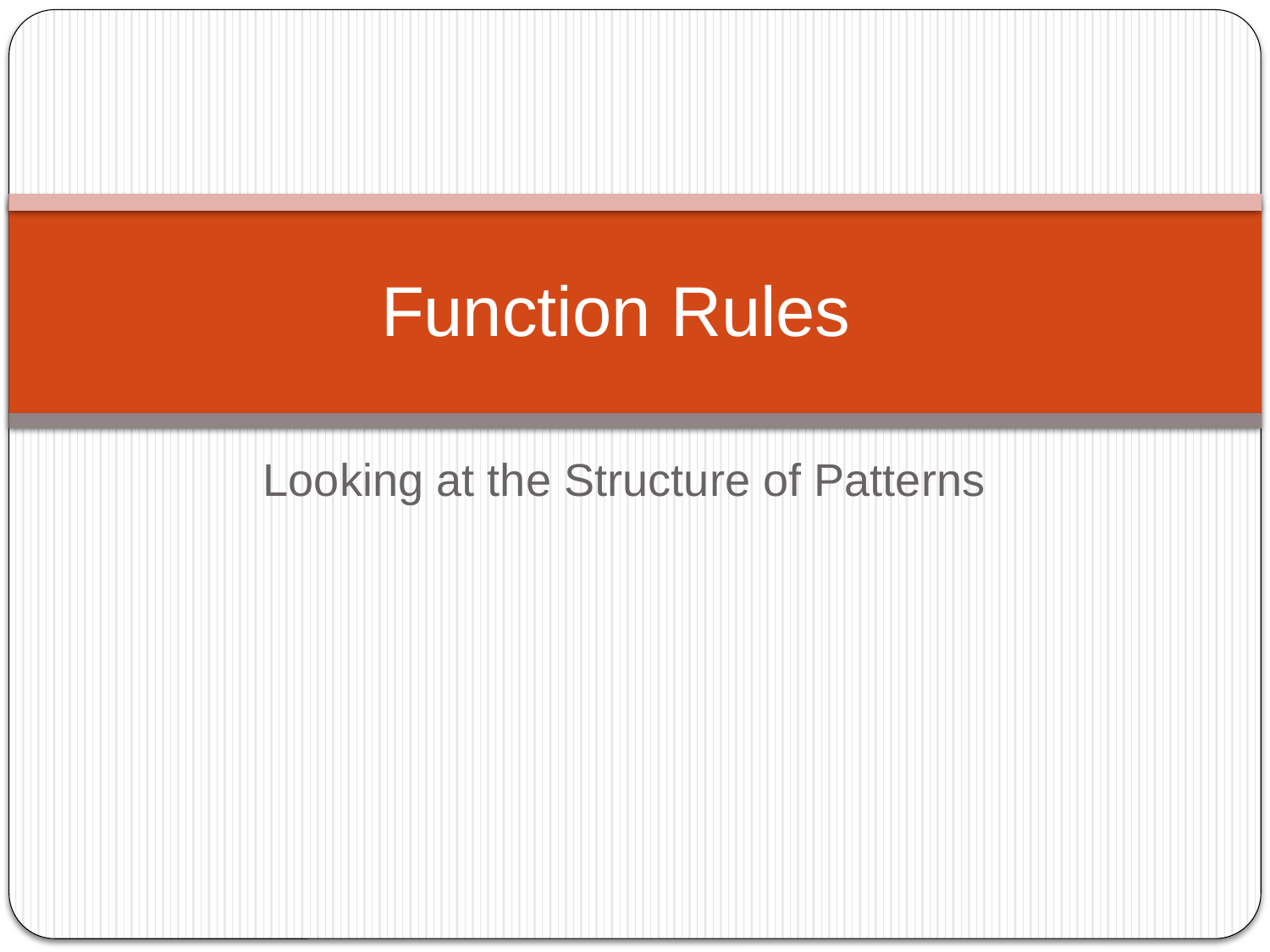

# Function Rules
Looking at the Structure of Patterns